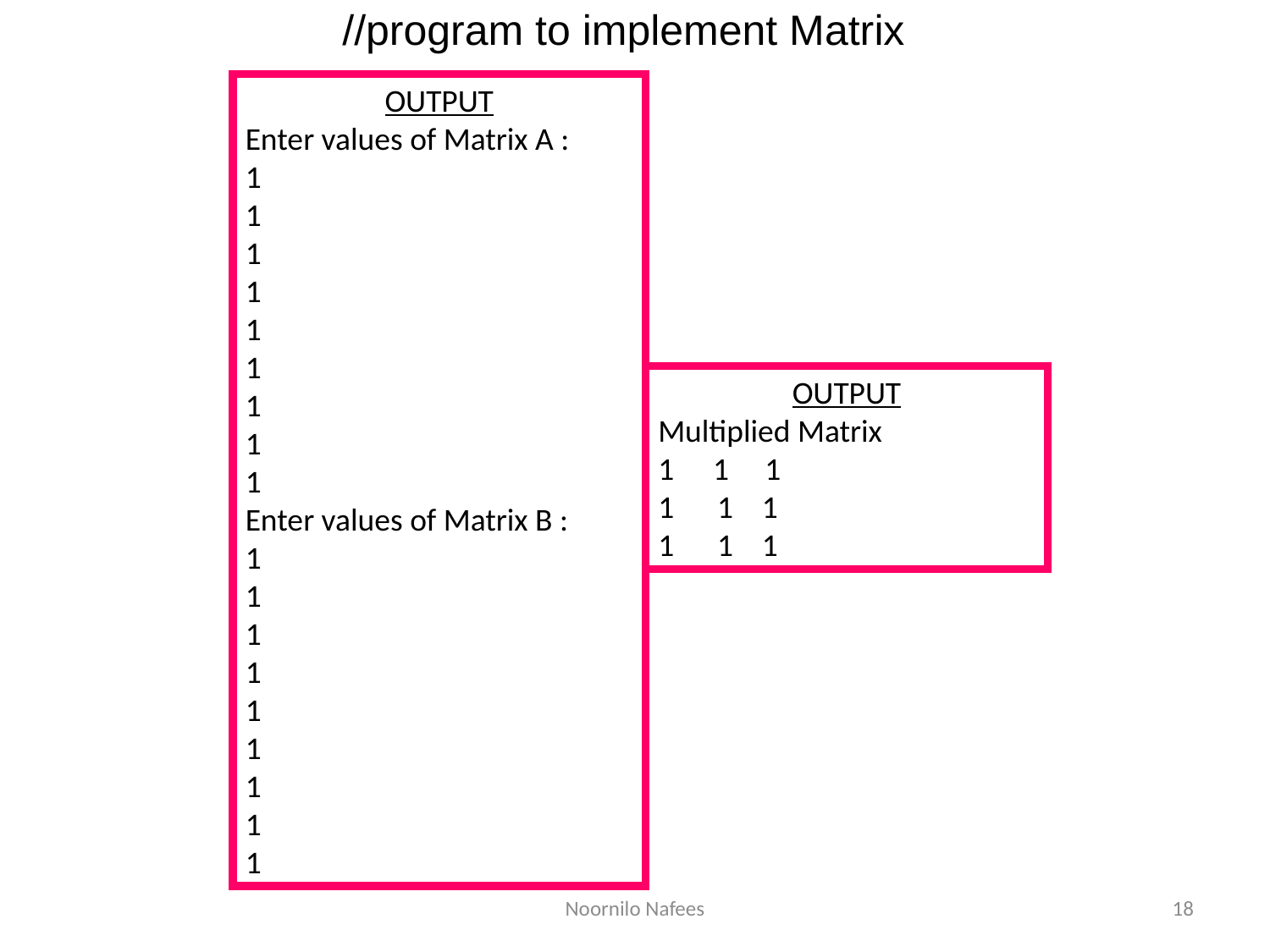

# //program to implement Matrix

OUTPUT
Enter values of Matrix A :
1
1
1
1
1
1
1
1
1
Enter values of Matrix B :
1
1
1
1
1
1
1
1
1
OUTPUT
Multiplied Matrix
1	 1     1
1      1    1
1      1    1
Noornilo Nafees
18